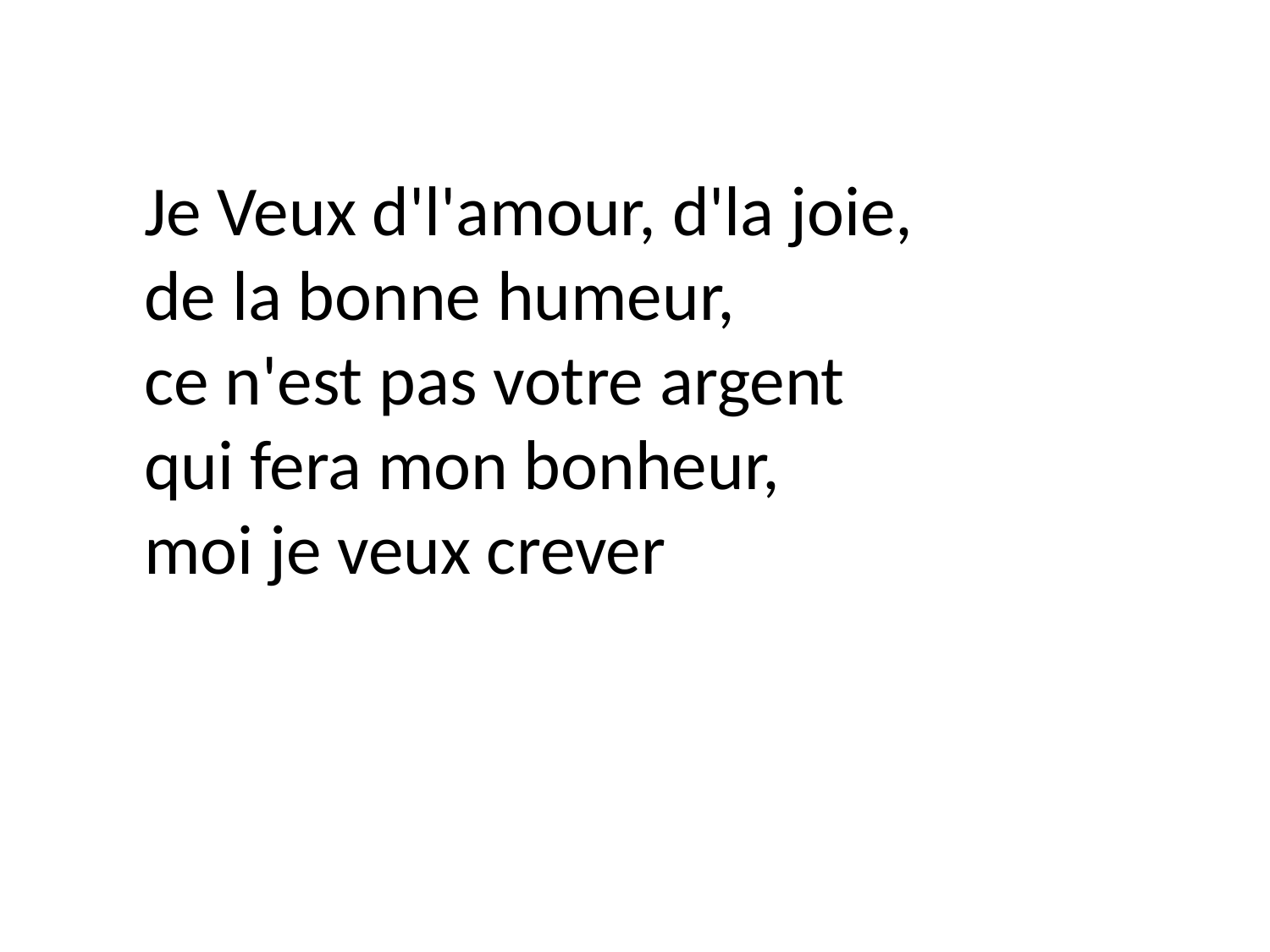

Je Veux d'l'amour, d'la joie,
de la bonne humeur,
ce n'est pas votre argent
qui fera mon bonheur,
moi je veux crever